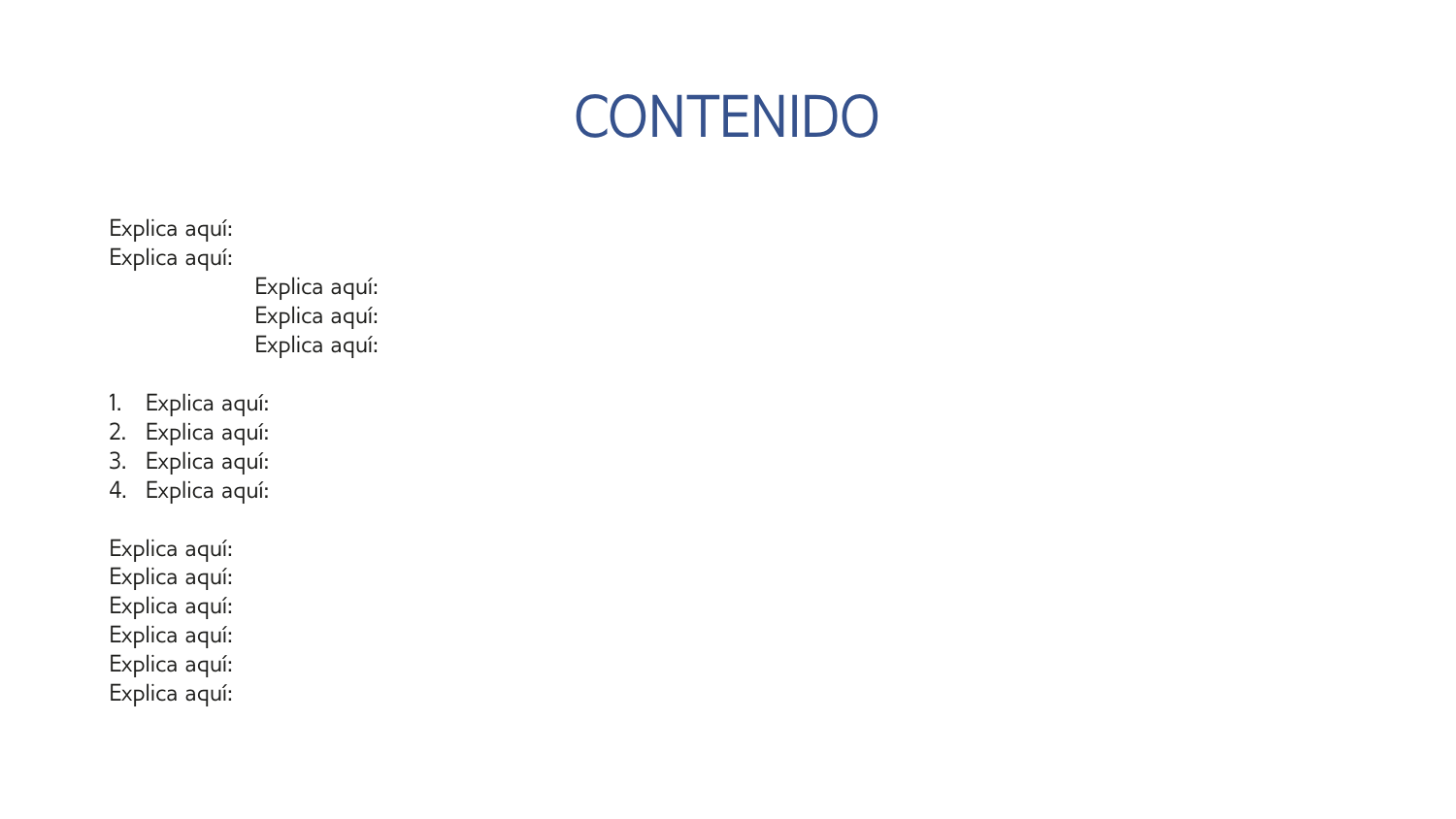

# CONTENIDO
Explica aquí:
Explica aquí:
	Explica aquí:
	Explica aquí:
	Explica aquí:

Explica aquí:
Explica aquí:
Explica aquí:
Explica aquí:

Explica aquí:
Explica aquí:
Explica aquí:
Explica aquí:
Explica aquí:
Explica aquí: